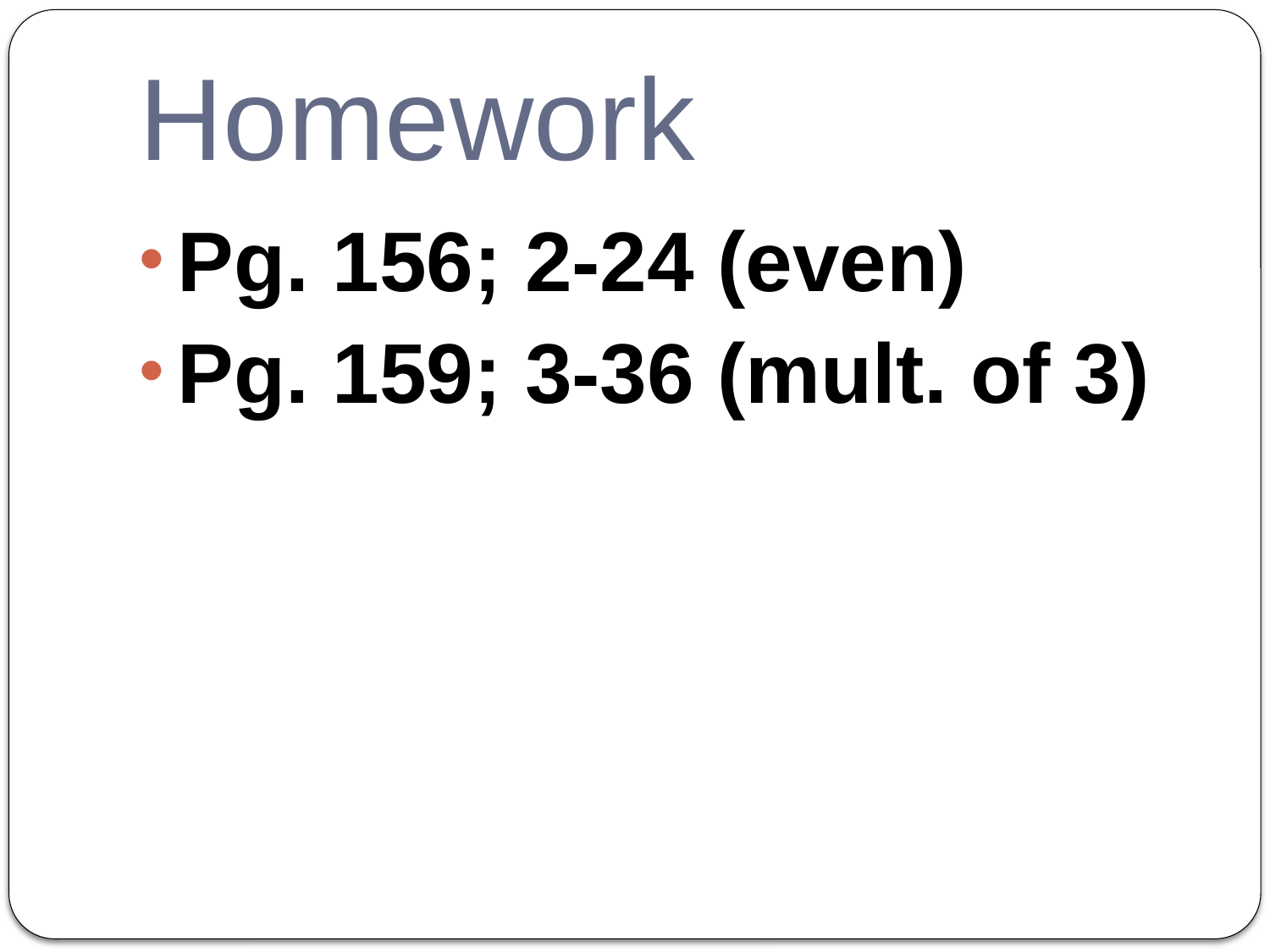

# Homework
Pg. 156; 2-24 (even)
Pg. 159; 3-36 (mult. of 3)